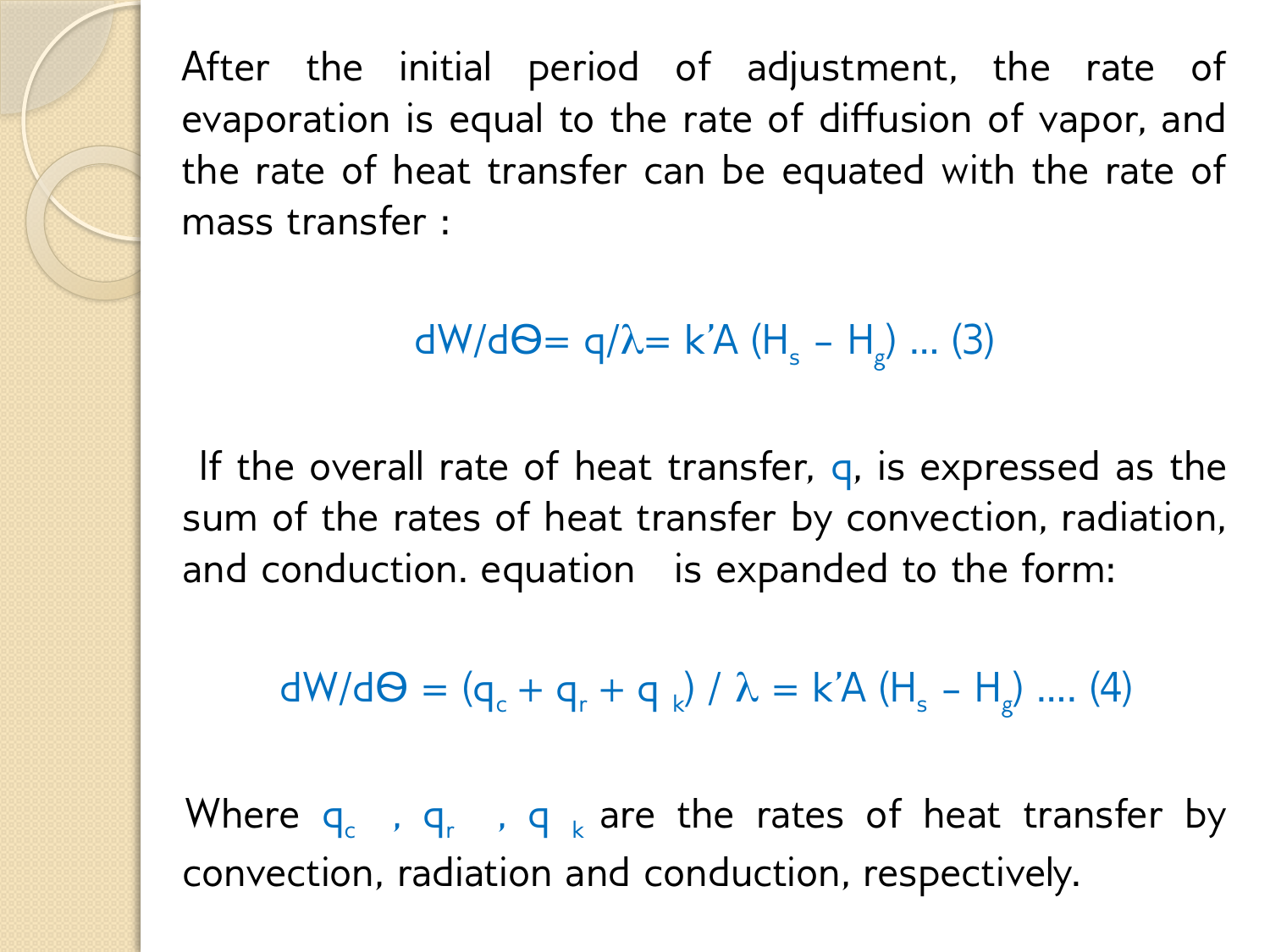

After the initial period of adjustment, the rate of evaporation is equal to the rate of diffusion of vapor, and the rate of heat transfer can be equated with the rate of mass transfer :

dW/dѲ= q/λ= k’A (Hs – Hg) … (3)

 If the overall rate of heat transfer, q, is expressed as the sum of the rates of heat transfer by convection, radiation, and conduction. equation   is expanded to the form:

dW/dѲ = (qc + qr + q k) / λ = k’A (Hs – Hg) …. (4)

Where qc  , qr  , q k are the rates of heat transfer by convection, radiation and conduction, respectively.